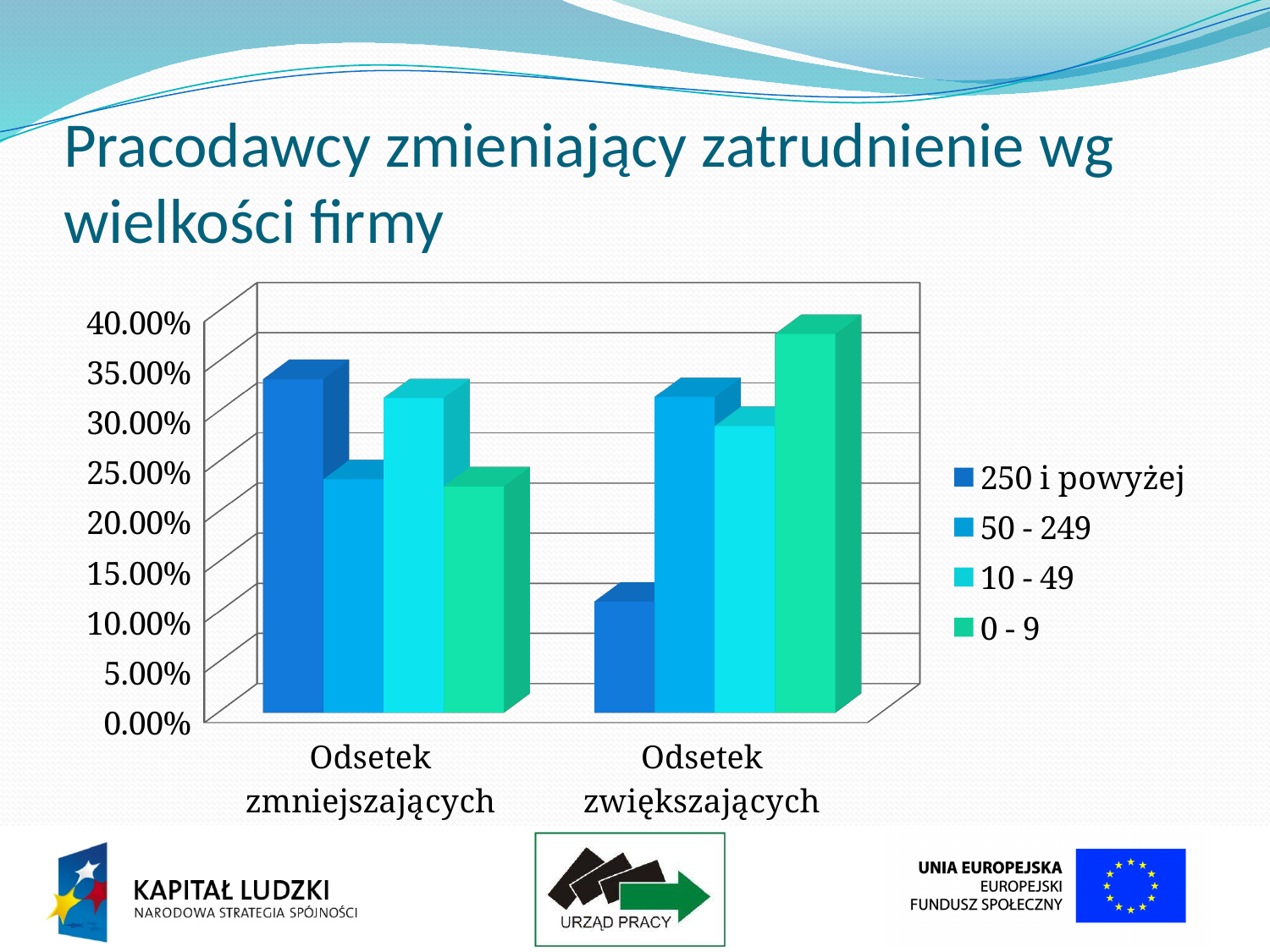

# Pracodawcy zmieniający zatrudnienie wg wielkości firmy

[unsupported chart]